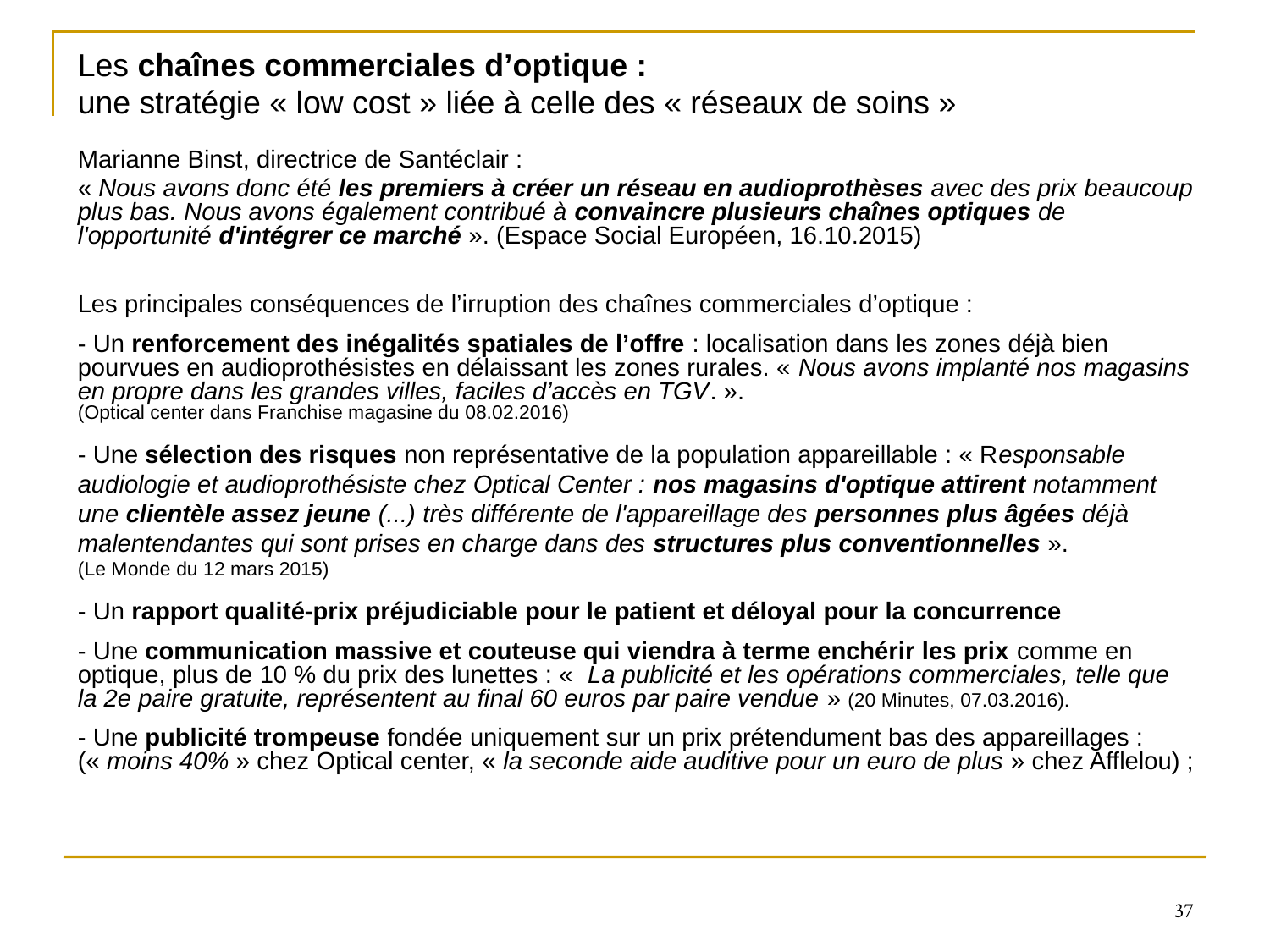

Les chaînes commerciales d’optique :
une stratégie « low cost » liée à celle des « réseaux de soins »

Marianne Binst, directrice de Santéclair :
« Nous avons donc été les premiers à créer un réseau en audioprothèses avec des prix beaucoup plus bas. Nous avons également contribué à convaincre plusieurs chaînes optiques de l'opportunité d'intégrer ce marché ». (Espace Social Européen, 16.10.2015)

Les principales conséquences de l’irruption des chaînes commerciales d’optique :
- Un renforcement des inégalités spatiales de l’offre : localisation dans les zones déjà bien pourvues en audioprothésistes en délaissant les zones rurales. « Nous avons implanté nos magasins en propre dans les grandes villes, faciles d’accès en TGV. ».
(Optical center dans Franchise magasine du 08.02.2016)
- Une sélection des risques non représentative de la population appareillable : « Responsable audiologie et audioprothésiste chez Optical Center : nos magasins d'optique attirent notamment une clientèle assez jeune (...) très différente de l'appareillage des personnes plus âgées déjà malentendantes qui sont prises en charge dans des structures plus conventionnelles ».
(Le Monde du 12 mars 2015)
- Un rapport qualité-prix préjudiciable pour le patient et déloyal pour la concurrence
- Une communication massive et couteuse qui viendra à terme enchérir les prix comme en optique, plus de 10 % du prix des lunettes : «  La publicité et les opérations commerciales, telle que la 2e paire gratuite, représentent au final 60 euros par paire vendue » (20 Minutes, 07.03.2016).
- Une publicité trompeuse fondée uniquement sur un prix prétendument bas des appareillages :(« moins 40% » chez Optical center, « la seconde aide auditive pour un euro de plus » chez Afflelou) ;
37